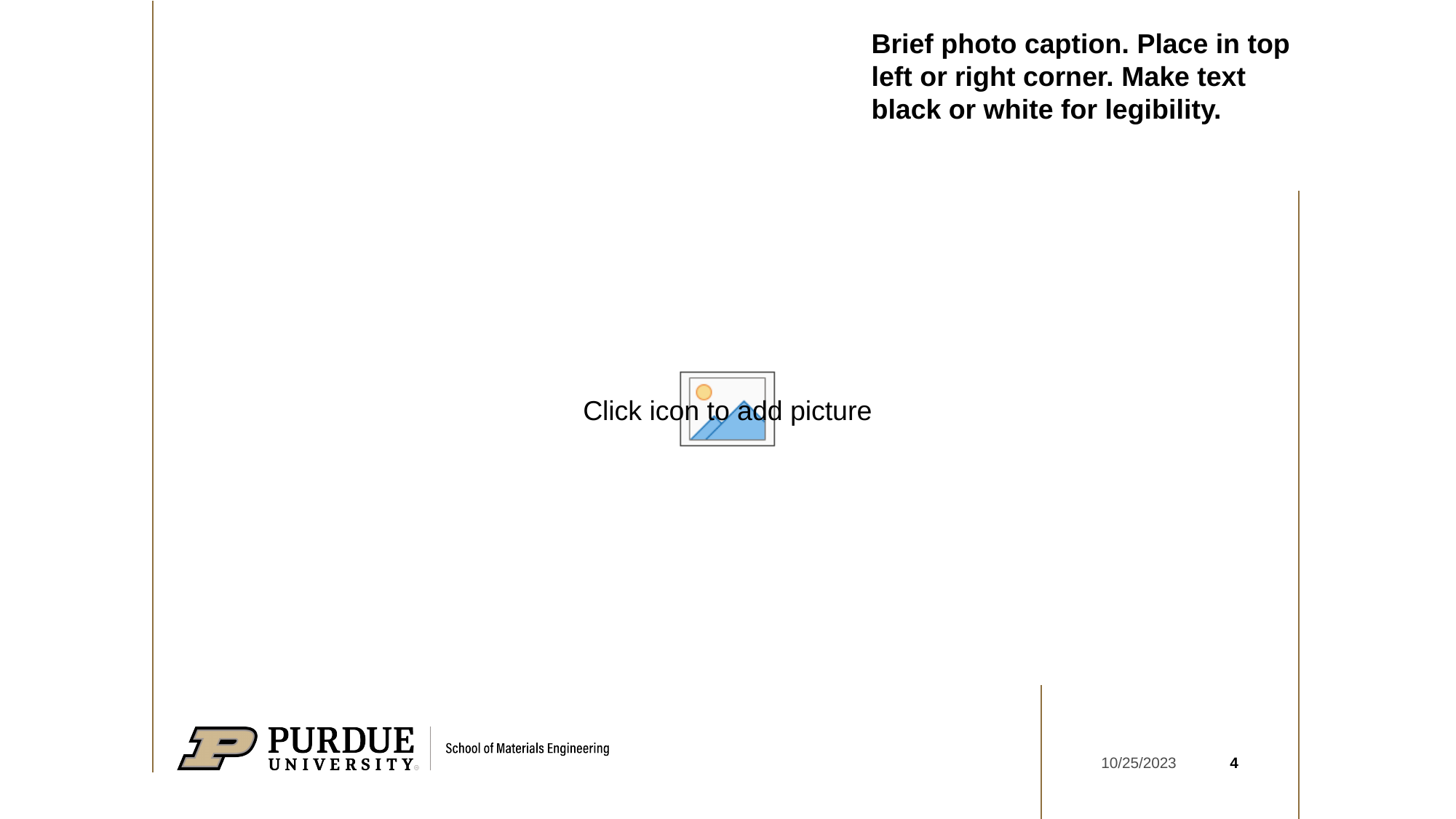

Brief photo caption. Place in top left or right corner. Make text black or white for legibility.
4
10/25/2023